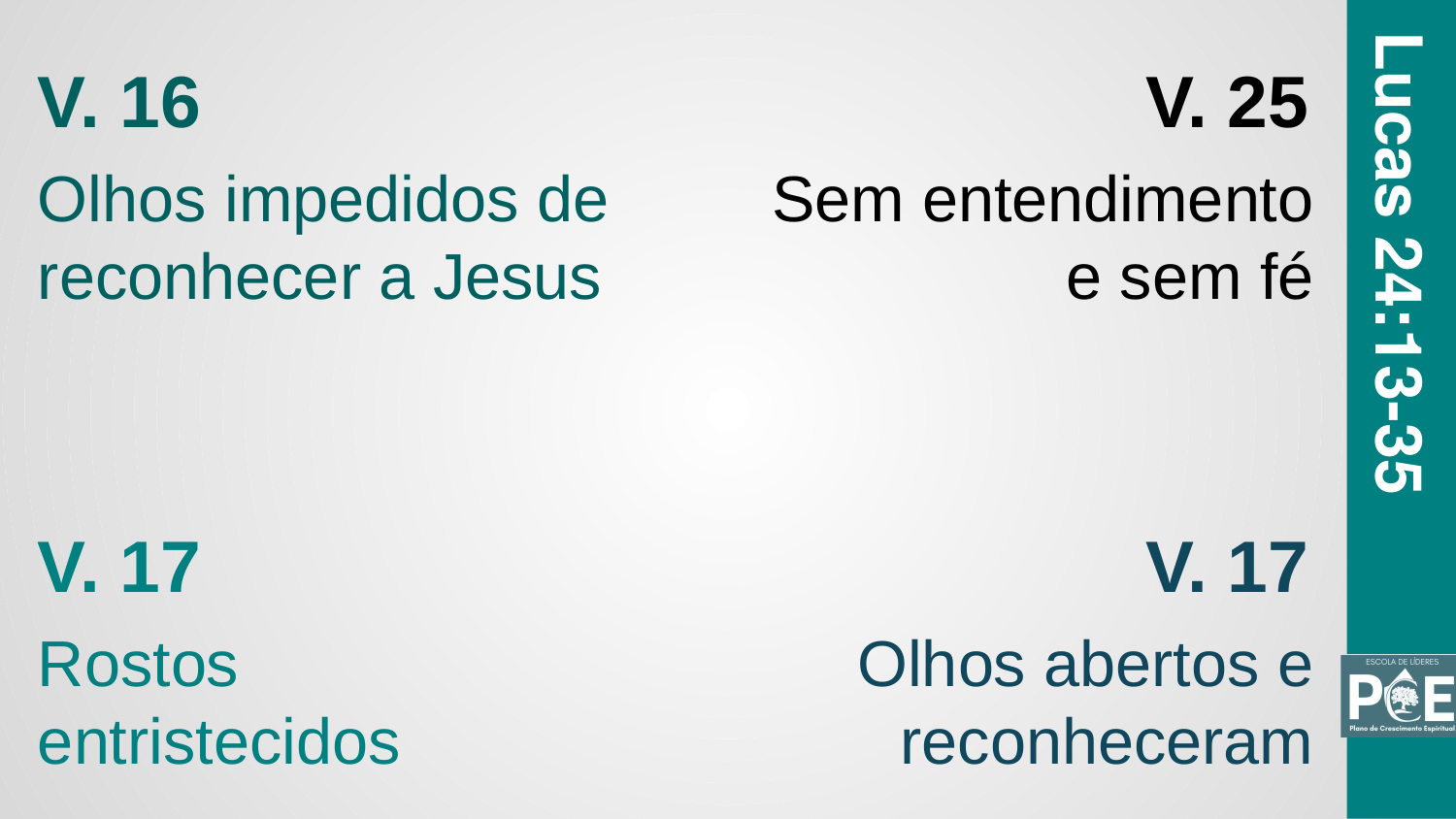

V. 16
V. 25
Olhos impedidos de reconhecer a Jesus
Sem entendimento e sem fé
Lucas 24:13-35
V. 17
V. 17
Rostos entristecidos
Olhos abertos e reconheceram